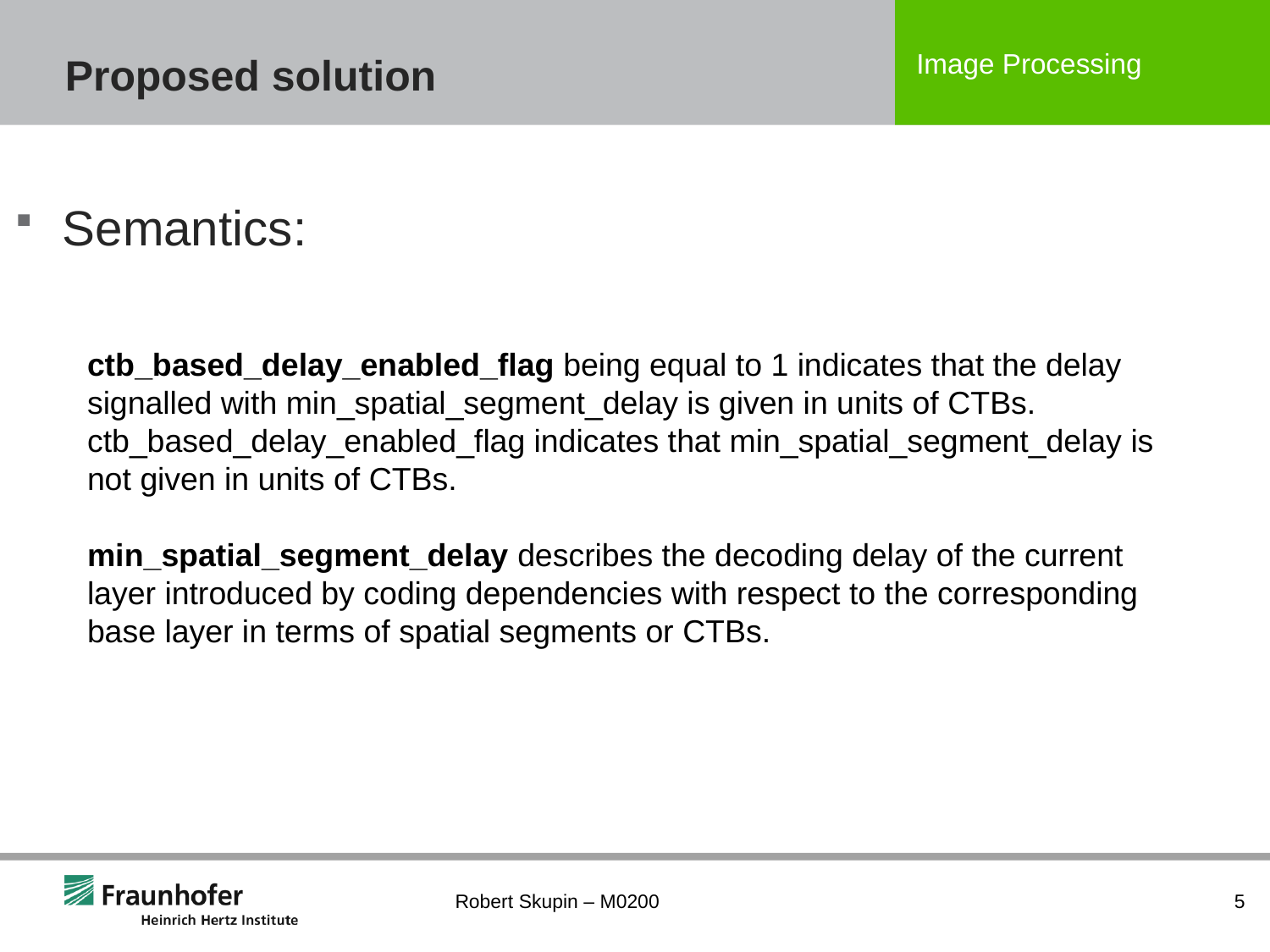

# Proposed solution
Semantics:
ctb_based_delay_enabled_flag being equal to 1 indicates that the delay signalled with min_spatial_segment_delay is given in units of CTBs. ctb_based_delay_enabled_flag indicates that min_spatial_segment_delay is not given in units of CTBs.

min_spatial_segment_delay describes the decoding delay of the current layer introduced by coding dependencies with respect to the corresponding base layer in terms of spatial segments or CTBs.

Robert Skupin – M0200
5